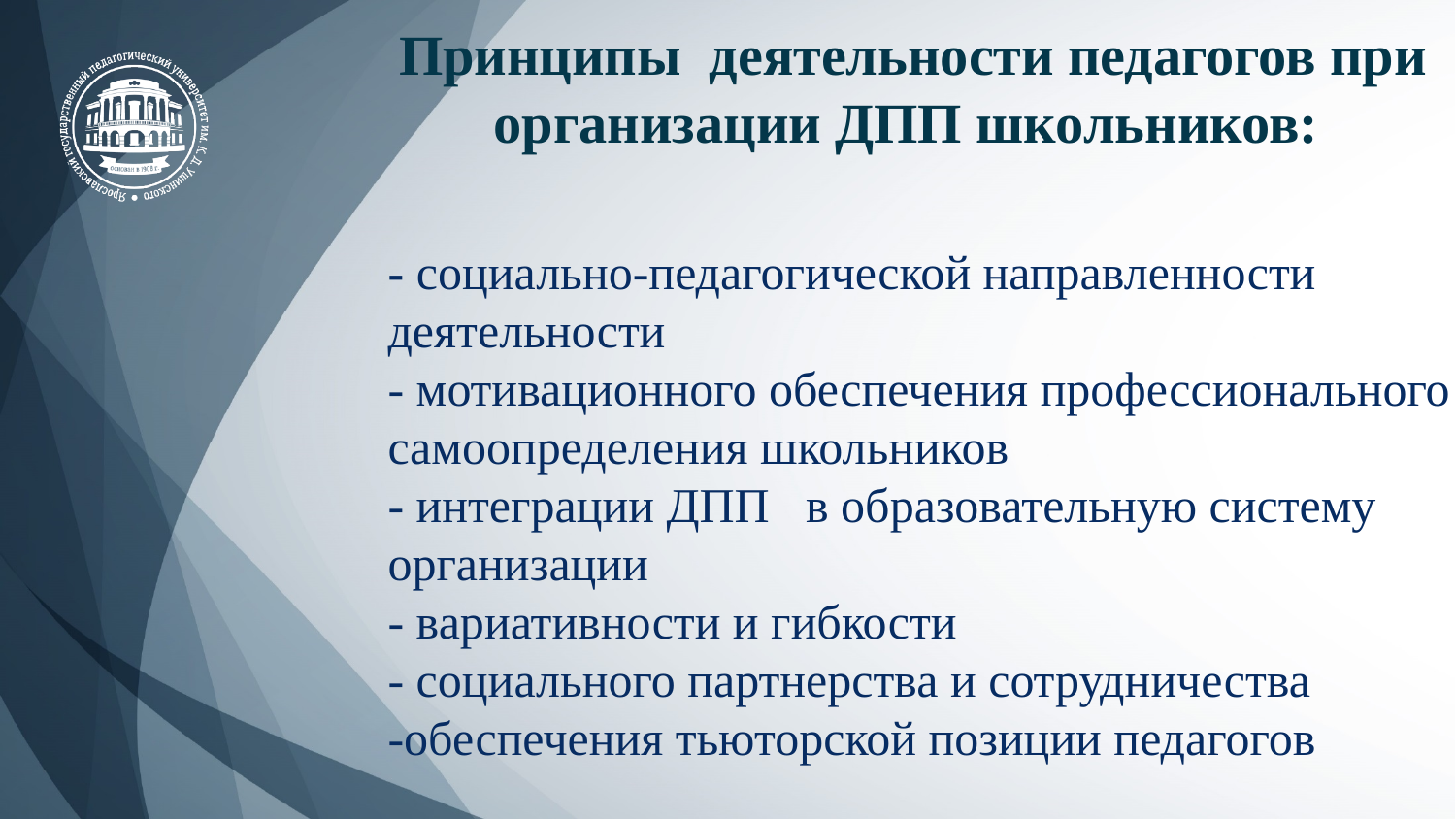

Принципы  деятельности педагогов при организации ДПП школьников:
- социально-педагогической направленности деятельности
- мотивационного обеспечения профессионального самоопределения школьников
- интеграции ДПП   в образовательную систему организации
- вариативности и гибкости
- социального партнерства и сотрудничества
-обеспечения тьюторской позиции педагогов